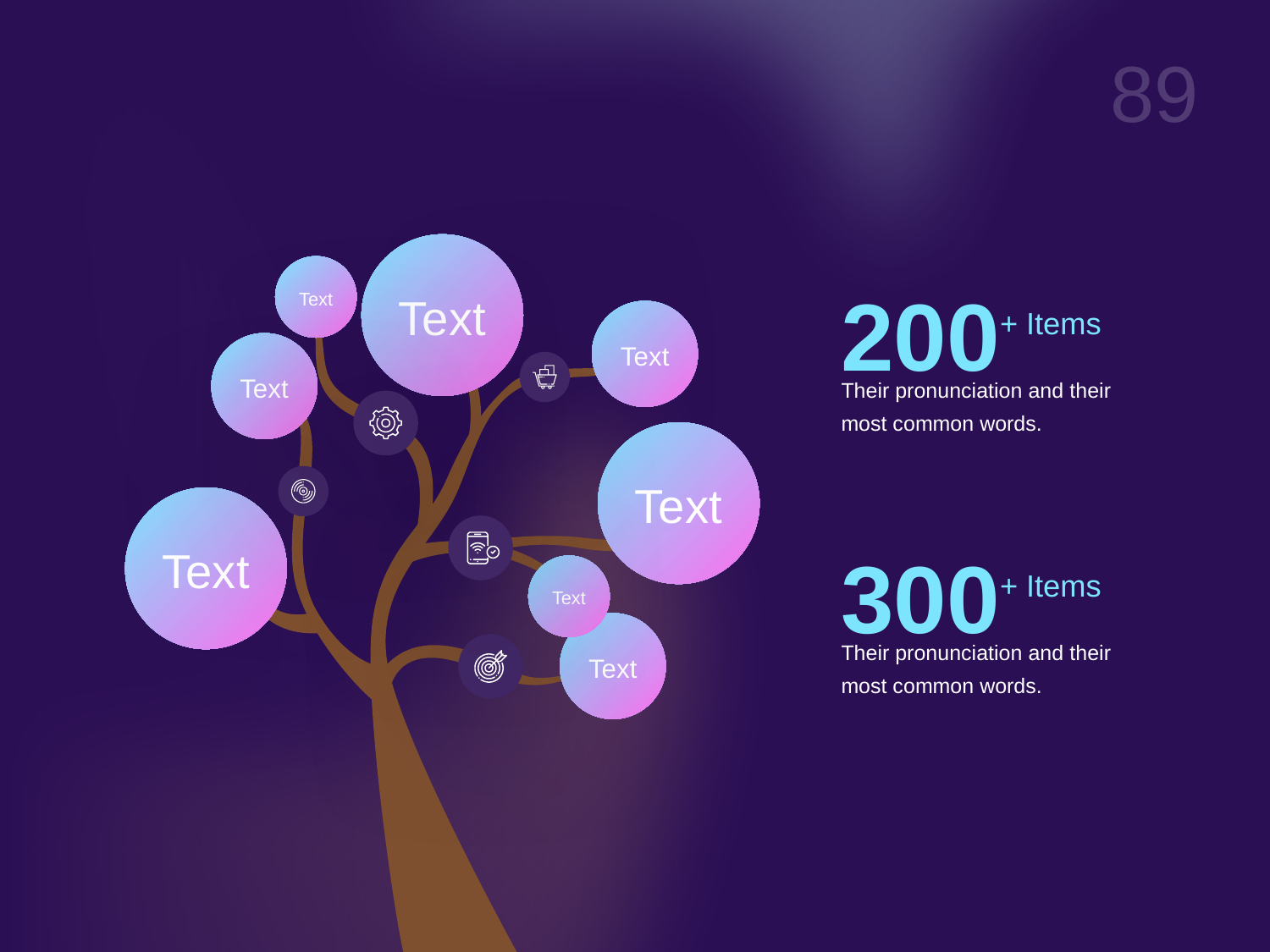

Text
200+ Items
Their pronunciation and their most common words.

Text

Text

Text

Text

Text
300+ Items
Their pronunciation and their most common words.

Text

Text